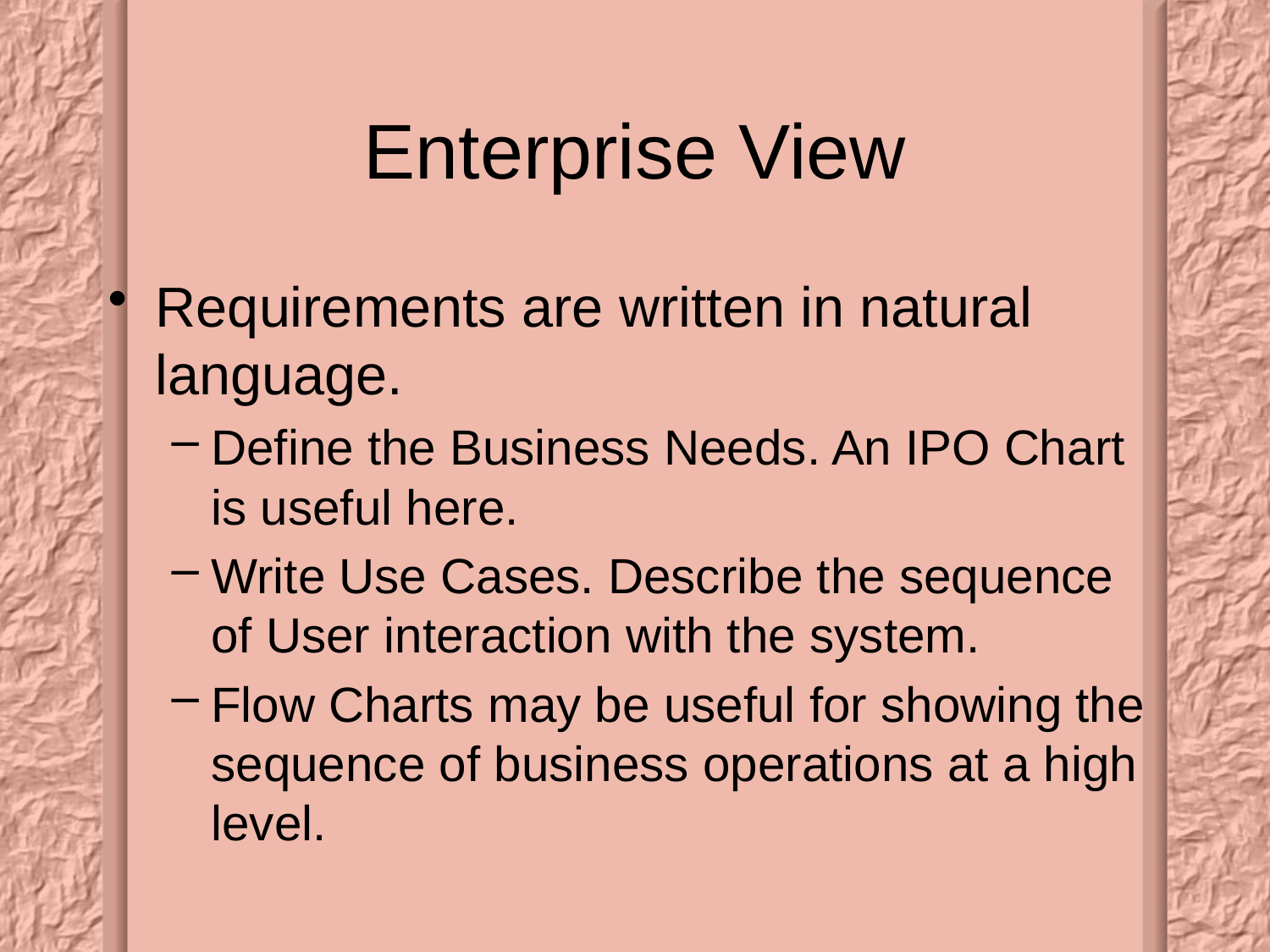

# Enterprise View
Requirements are written in natural language.
Define the Business Needs. An IPO Chart is useful here.
Write Use Cases. Describe the sequence of User interaction with the system.
Flow Charts may be useful for showing the sequence of business operations at a high level.